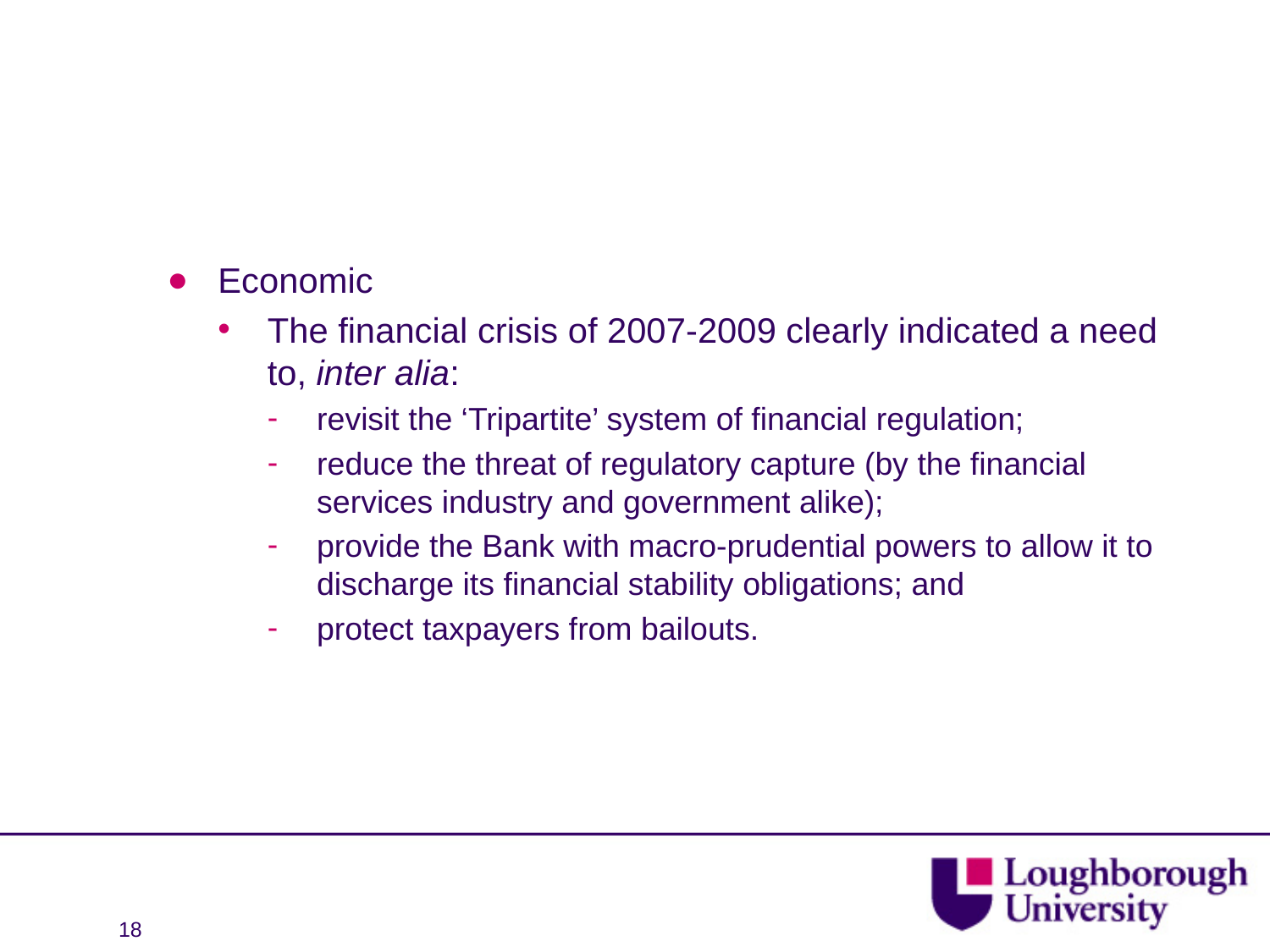

Economic
The financial crisis of 2007-2009 clearly indicated a need to, inter alia:
revisit the ‘Tripartite’ system of financial regulation;
reduce the threat of regulatory capture (by the financial services industry and government alike);
provide the Bank with macro-prudential powers to allow it to discharge its financial stability obligations; and
protect taxpayers from bailouts.
18